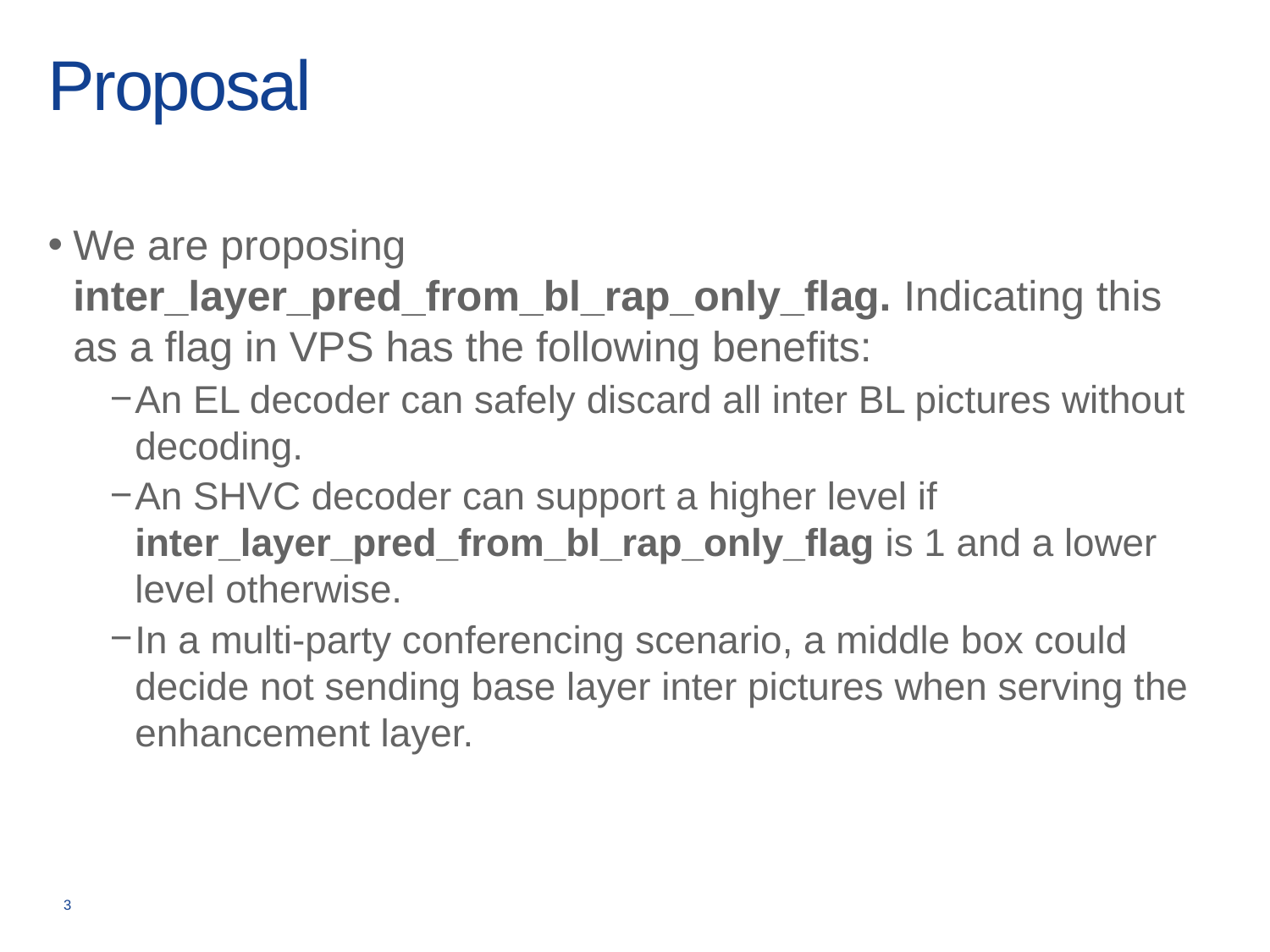

# Proposal
We are proposing inter_layer_pred_from_bl_rap_only_flag. Indicating this as a flag in VPS has the following benefits:
An EL decoder can safely discard all inter BL pictures without decoding.
An SHVC decoder can support a higher level if inter_layer_pred_from_bl_rap_only_flag is 1 and a lower level otherwise.
In a multi-party conferencing scenario, a middle box could decide not sending base layer inter pictures when serving the enhancement layer.

3